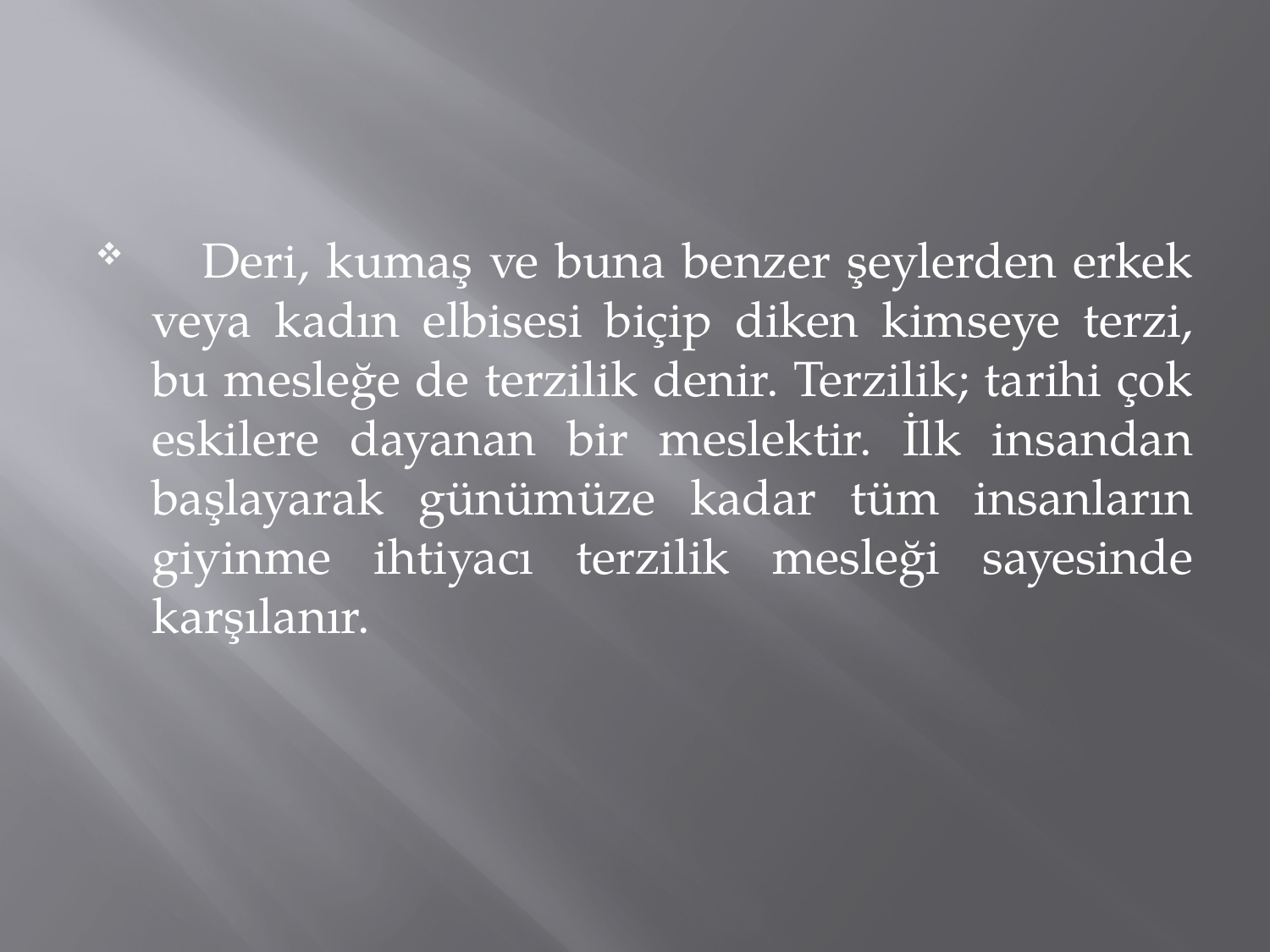

Deri, kumaş ve buna benzer şeylerden erkek veya kadın elbisesi biçip diken kimseye terzi, bu mesleğe de terzilik denir. Terzilik; tarihi çok eskilere dayanan bir meslektir. İlk insandan başlayarak günümüze kadar tüm insanların giyinme ihtiyacı terzilik mesleği sayesinde karşılanır.